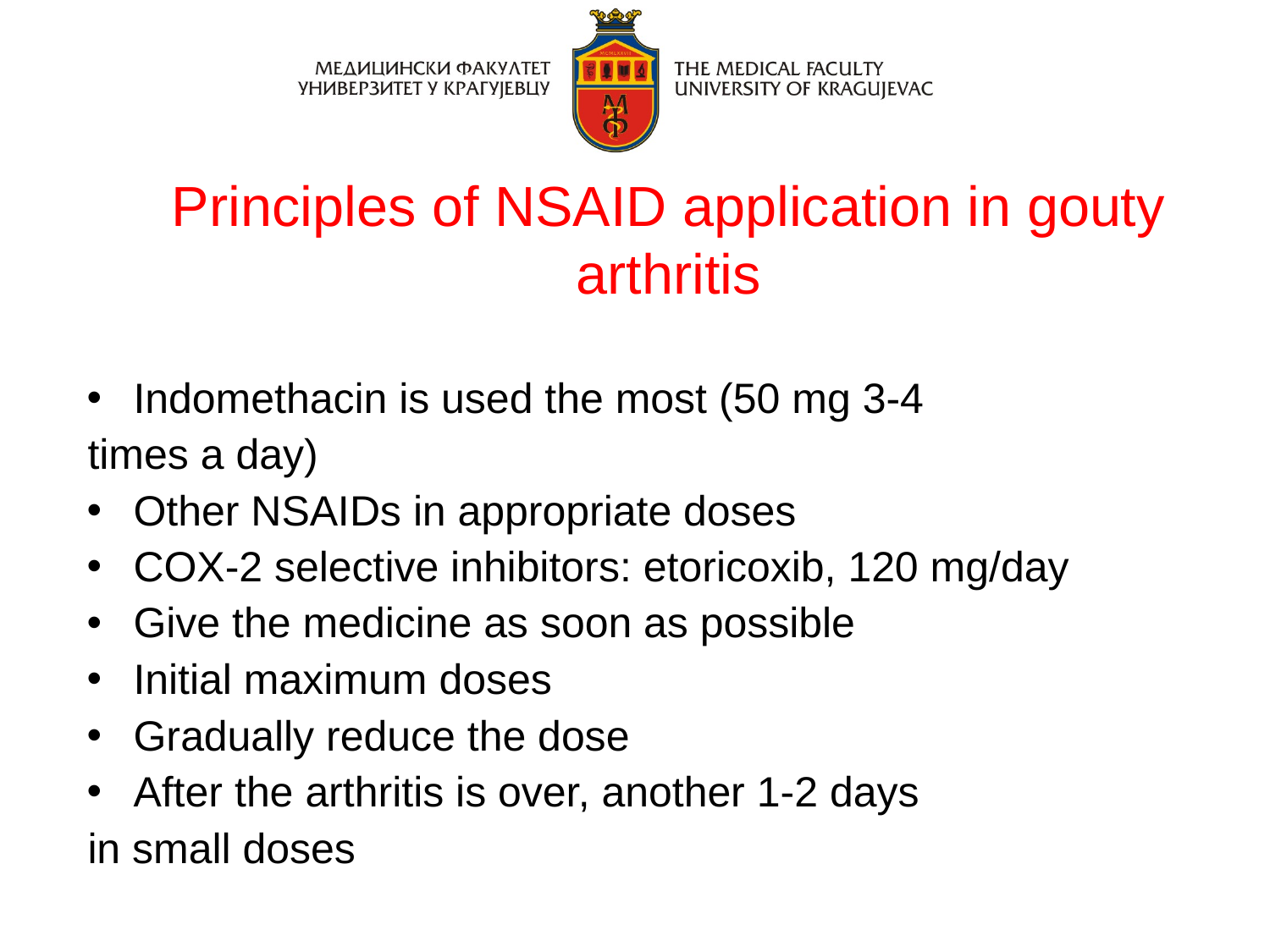

Principles of NSAID application in gouty arthritis
Indomethacin is used the most (50 mg 3-4
times a day)
Other NSAIDs in appropriate doses
COX-2 selective inhibitors: etoricoxib, 120 mg/day
Give the medicine as soon as possible
Initial maximum doses
Gradually reduce the dose
After the arthritis is over, another 1-2 days
in small doses